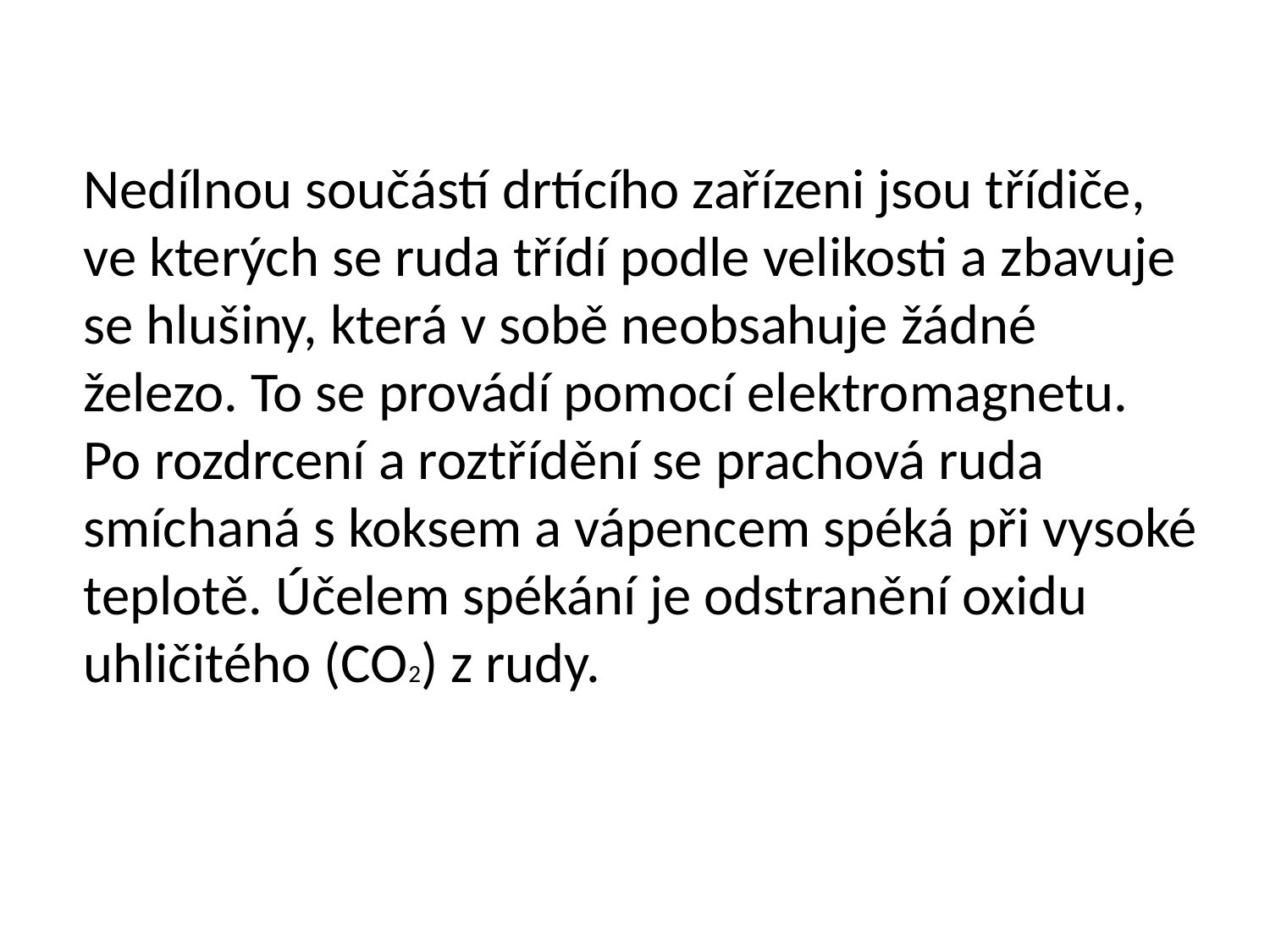

Nedílnou součástí drtícího zařízeni jsou třídiče,
ve kterých se ruda třídí podle velikosti a zbavuje
se hlušiny, která v sobě neobsahuje žádné
železo. To se provádí pomocí elektromagnetu.
Po rozdrcení a roztřídění se prachová ruda
smíchaná s koksem a vápencem spéká při vysoké
teplotě. Účelem spékání je odstranění oxidu
uhličitého (CO2) z rudy.